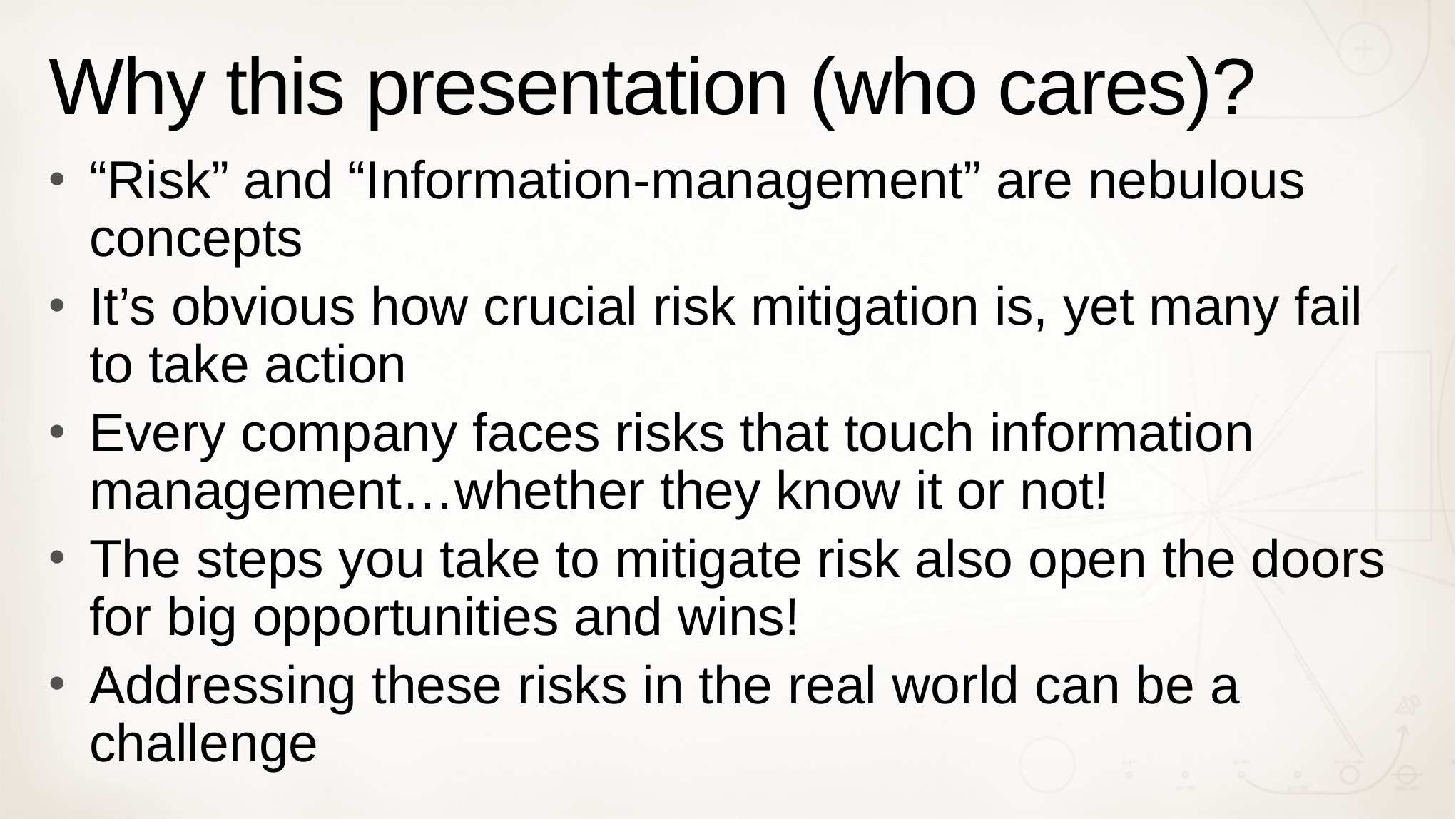

# Why this presentation (who cares)?
“Risk” and “Information-management” are nebulous concepts
It’s obvious how crucial risk mitigation is, yet many fail to take action
Every company faces risks that touch information management…whether they know it or not!
The steps you take to mitigate risk also open the doors for big opportunities and wins!
Addressing these risks in the real world can be a challenge